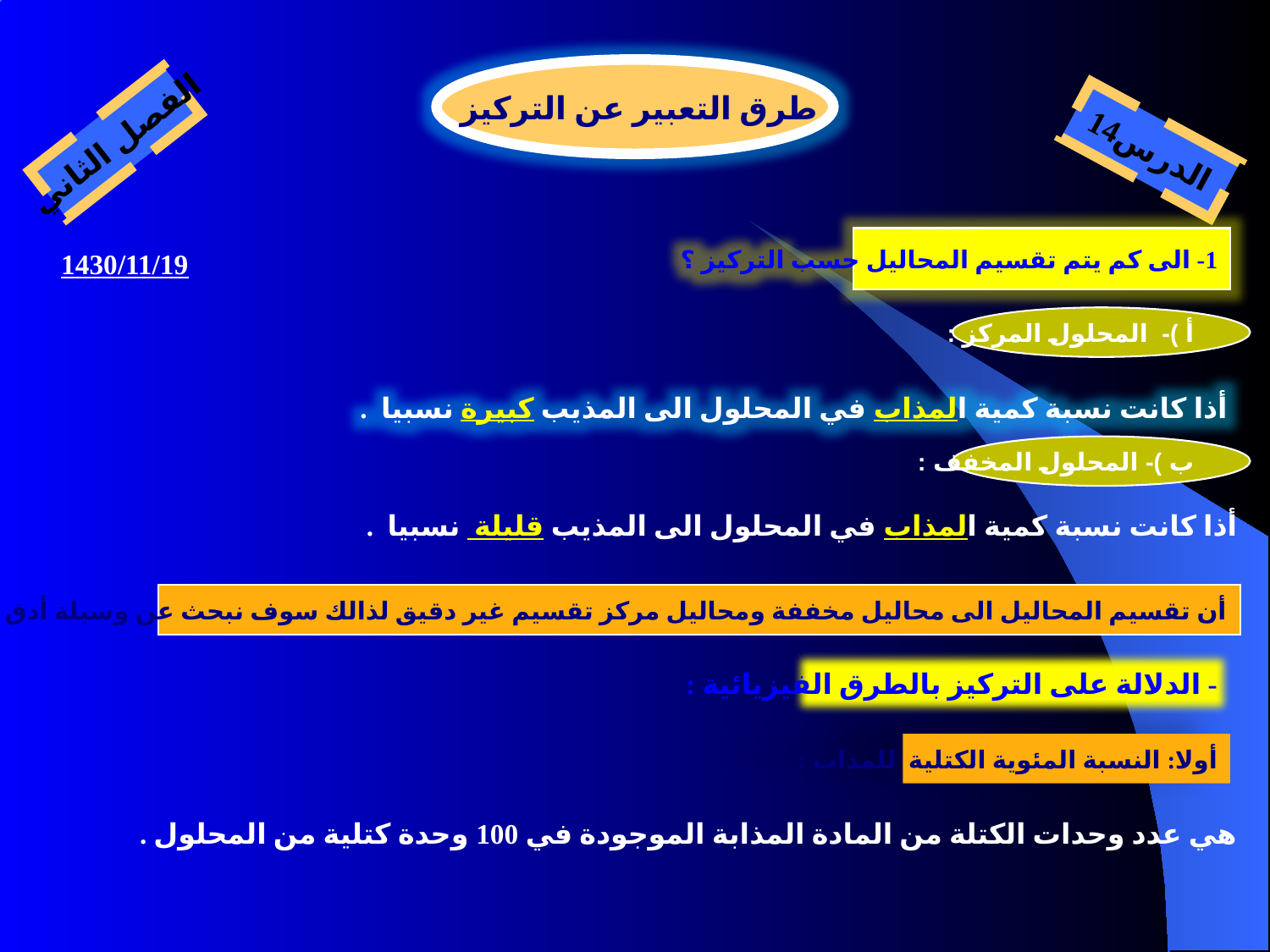

طرق التعبير عن التركيز
الفصل الثاني
الدرس14
1- الى كم يتم تقسيم المحاليل حسب التركيز ؟
1430/11/19
أ )-  المحلول المركز :
أذا كانت نسبة كمية المذاب في المحلول الى المذيب كبيرة نسبيا  .
ب )- المحلول المخفف :
أذا كانت نسبة كمية المذاب في المحلول الى المذيب قليلة  نسبيا  .
أن تقسيم المحاليل الى محاليل مخففة ومحاليل مركز تقسيم غير دقيق لذالك سوف نبحث عن وسيلة أدق للتعبير عن درجة تركيز المحاليل
- الدلالة على التركيز بالطرق الفيزيائية :
أولا: النسبة المئوية الكتلية  للمذاب :
هي عدد وحدات الكتلة من المادة المذابة الموجودة في 100 وحدة كتلية من المحلول .